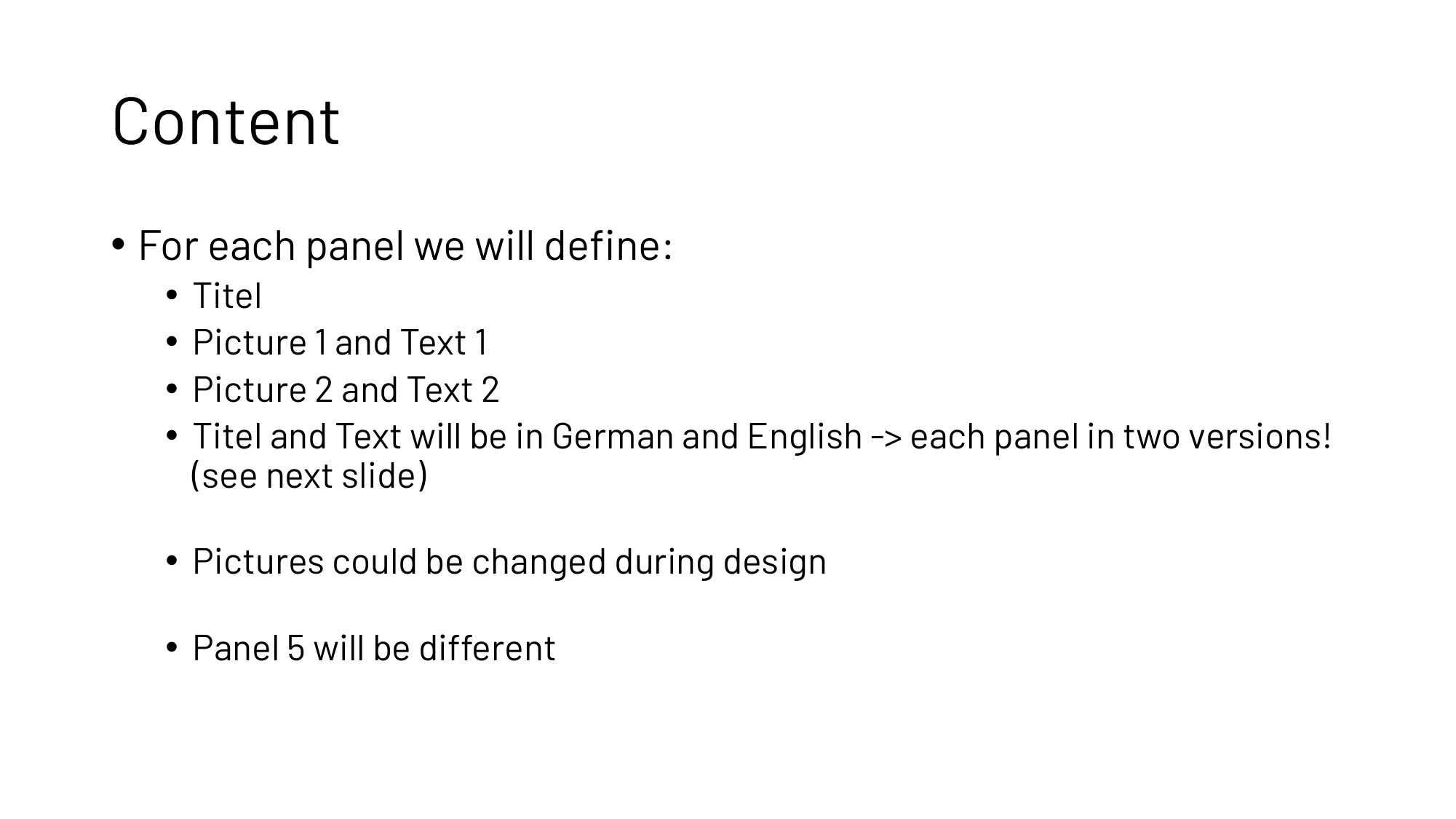

# Content
For each panel we will define:
Titel
Picture 1 and Text 1
Picture 2 and Text 2
Titel and Text will be in German and English -> each panel in two versions! (see next slide)
Pictures could be changed during design
Panel 5 will be different